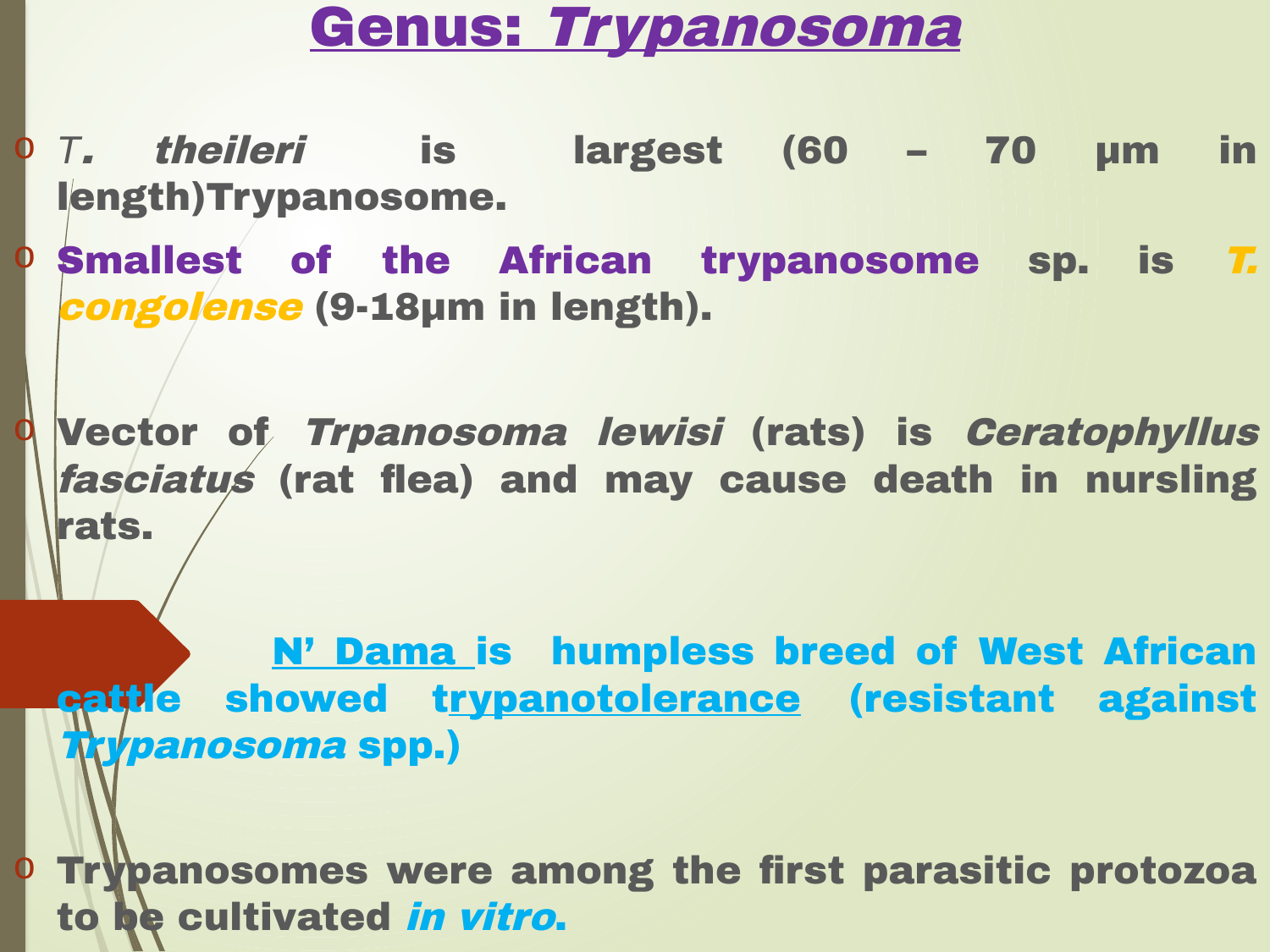

# Genus: Trypanosoma

T. theileri  is  largest (60 – 70 µm in length)Trypanosome.
Smallest of the African trypanosome sp. is T. congolense (9-18µm in length).

Vector of Trpanosoma lewisi (rats) is Ceratophyllus fasciatus (rat flea) and may cause death in nursling rats.

           N’ Dama is  humpless breed of West African cattle showed trypanotolerance 	(resistant against Trypanosoma spp.)

Trypanosomes were among the first parasitic protozoa to be cultivated in vitro.